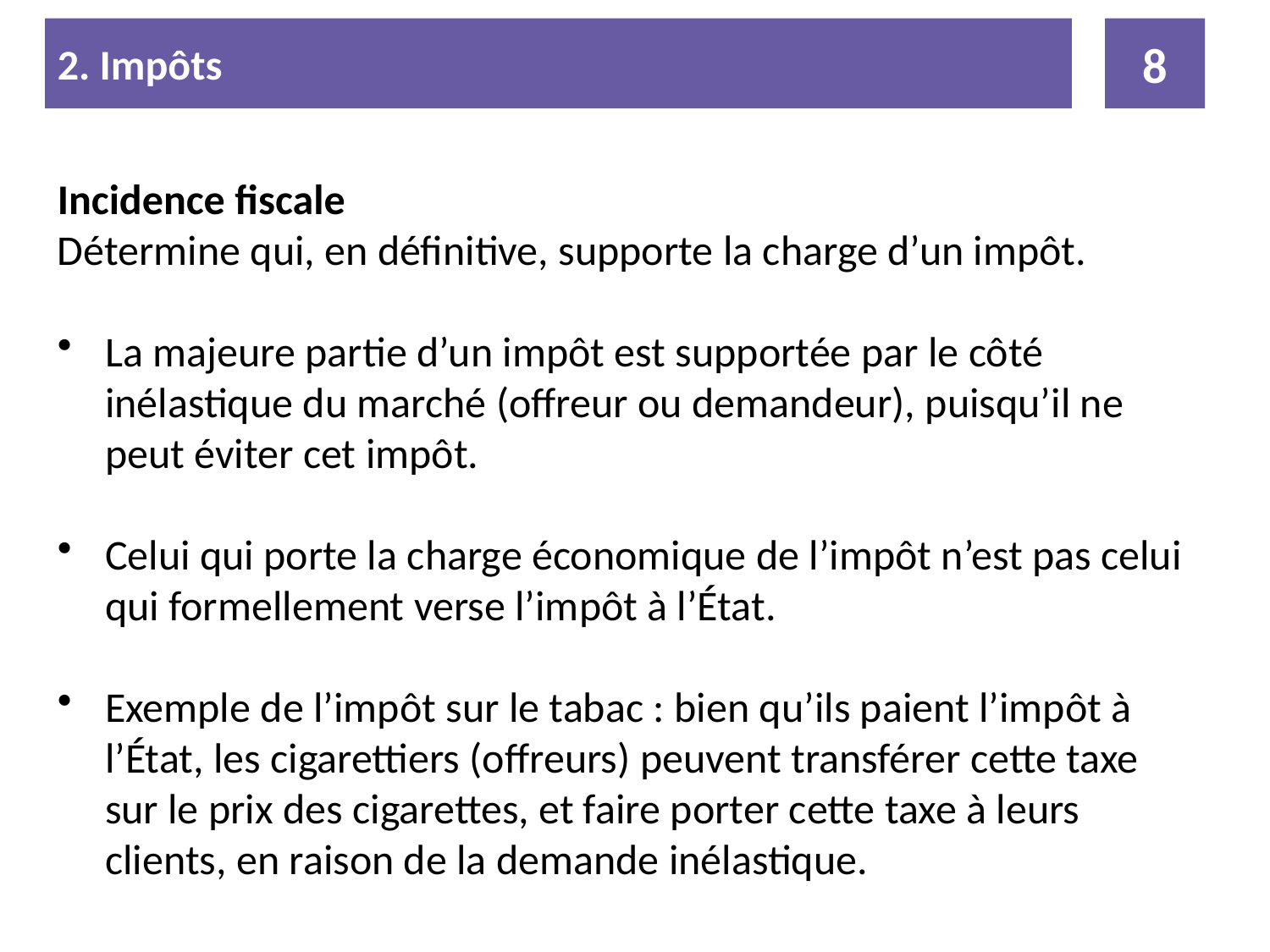

2. Impôts
8

Incidence fiscale
Détermine qui, en définitive, supporte la charge d’un impôt.

La majeure partie d’un impôt est supportée par le côté inélastique du marché (offreur ou demandeur), puisqu’il ne peut éviter cet impôt.

Celui qui porte la charge économique de l’impôt n’est pas celui qui formellement verse l’impôt à l’État.

Exemple de l’impôt sur le tabac : bien qu’ils paient l’impôt à l’État, les cigarettiers (offreurs) peuvent transférer cette taxe sur le prix des cigarettes, et faire porter cette taxe à leurs clients, en raison de la demande inélastique.